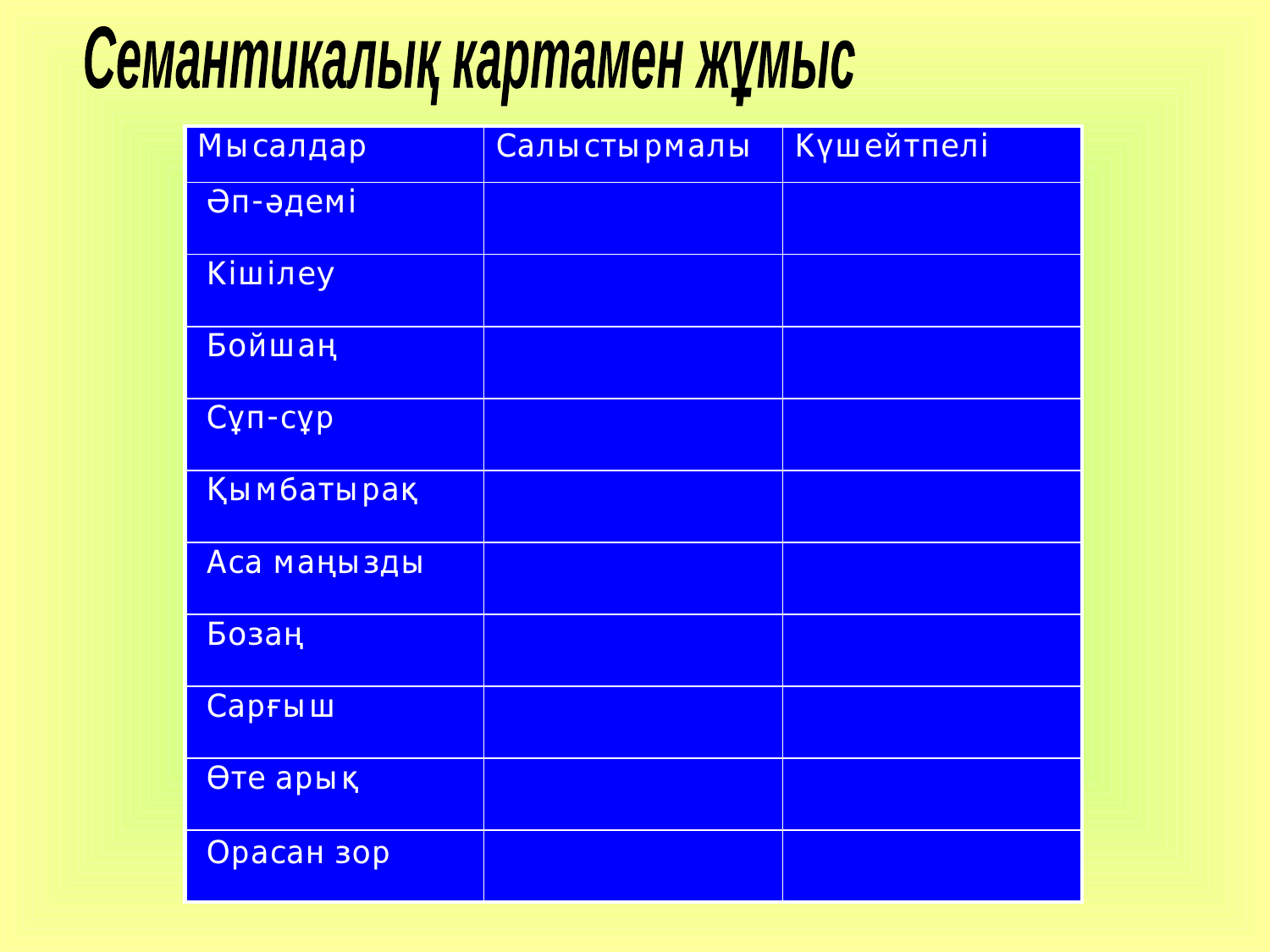

Семантикалық картамен жұмыс

| Мысалдар | Салыстырмалы | Күшейтпелі |
| --- | --- | --- |
| Әп-әдемі |  |  |
| Кішілеу |  |  |
| Бойшаң |  |  |
| Сұп-сұр |  |  |
| Қымбатырақ |  |  |
| Аса маңызды |  |  |
| Бозаң |  |  |
| Сарғыш |  |  |
| Өте арық |  |  |
| Орасан зор |  |  |